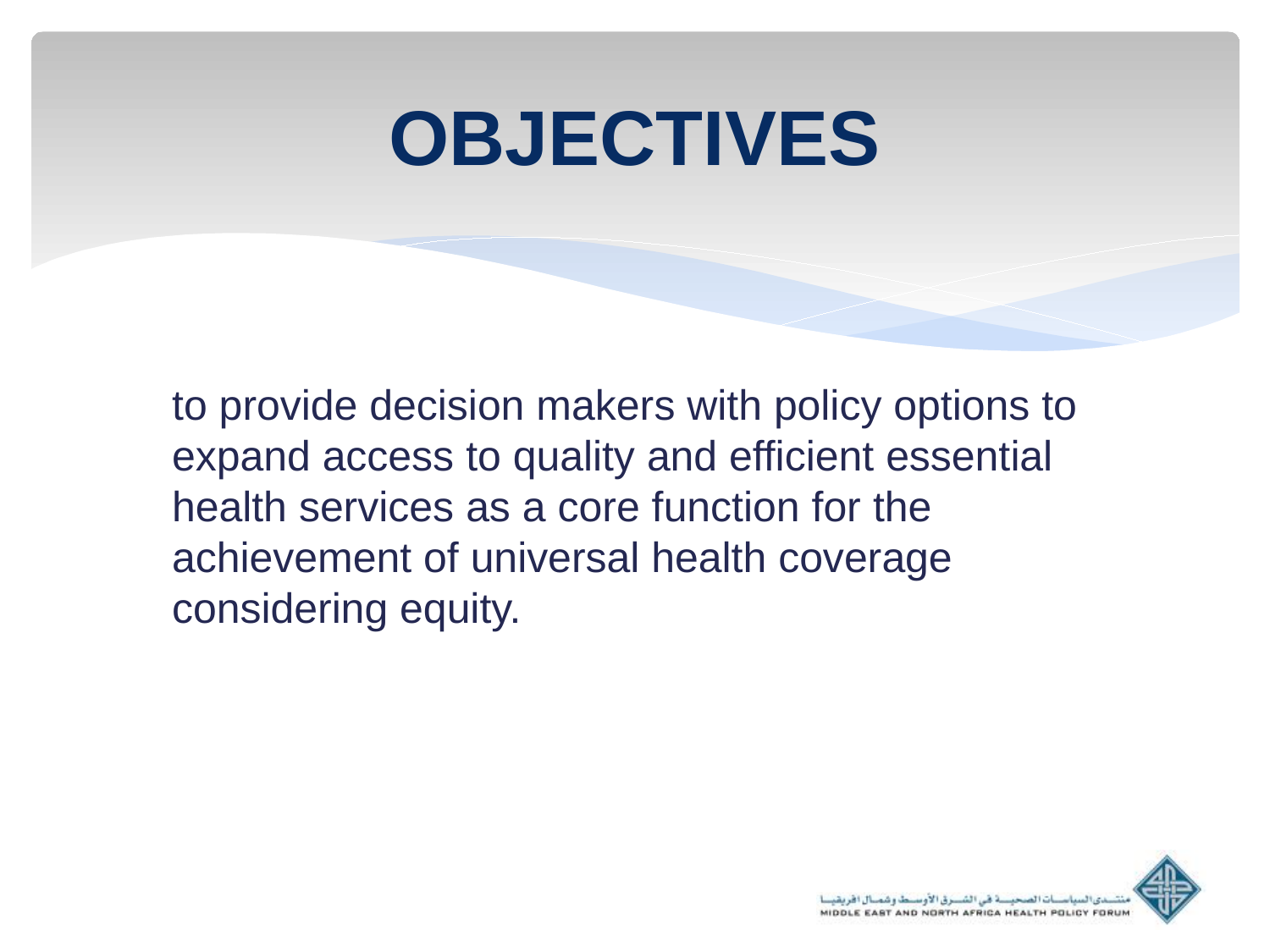

# OBJECTIVES
to provide decision makers with policy options to expand access to quality and efficient essential health services as a core function for the achievement of universal health coverage considering equity.